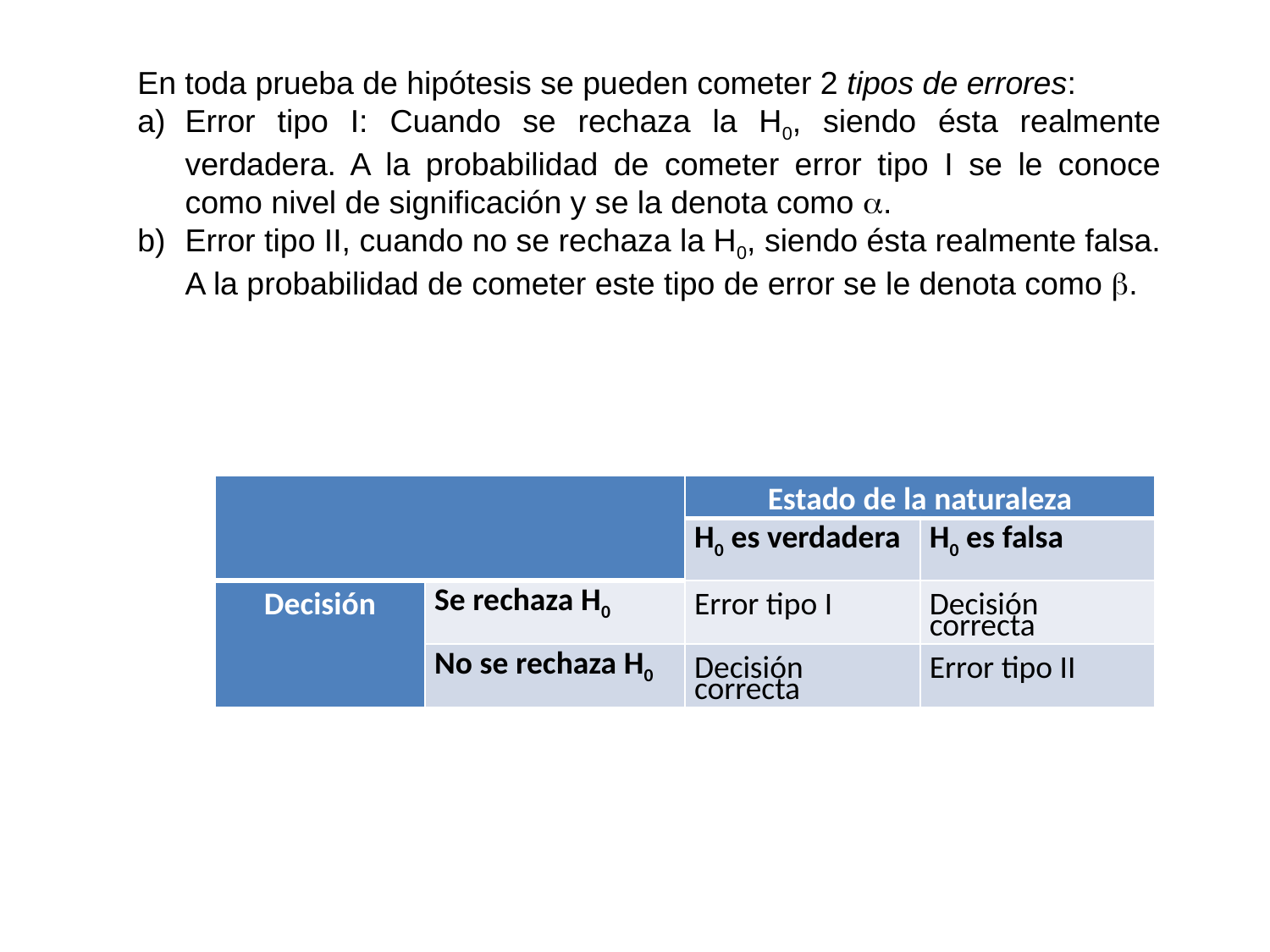

En toda prueba de hipótesis se pueden cometer 2 tipos de errores:
Error tipo I: Cuando se rechaza la H0, siendo ésta realmente verdadera. A la probabilidad de cometer error tipo I se le conoce como nivel de significación y se la denota como α.
Error tipo II, cuando no se rechaza la H0, siendo ésta realmente falsa. A la probabilidad de cometer este tipo de error se le denota como β.
|  |  | Estado de la naturaleza |  |
| --- | --- | --- | --- |
|  |  | H0 es verdadera | H0 es falsa |
| Decisión | Se rechaza H0 | Error tipo I | Decisión correcta |
|  | No se rechaza H0 | Decisión correcta | Error tipo II |